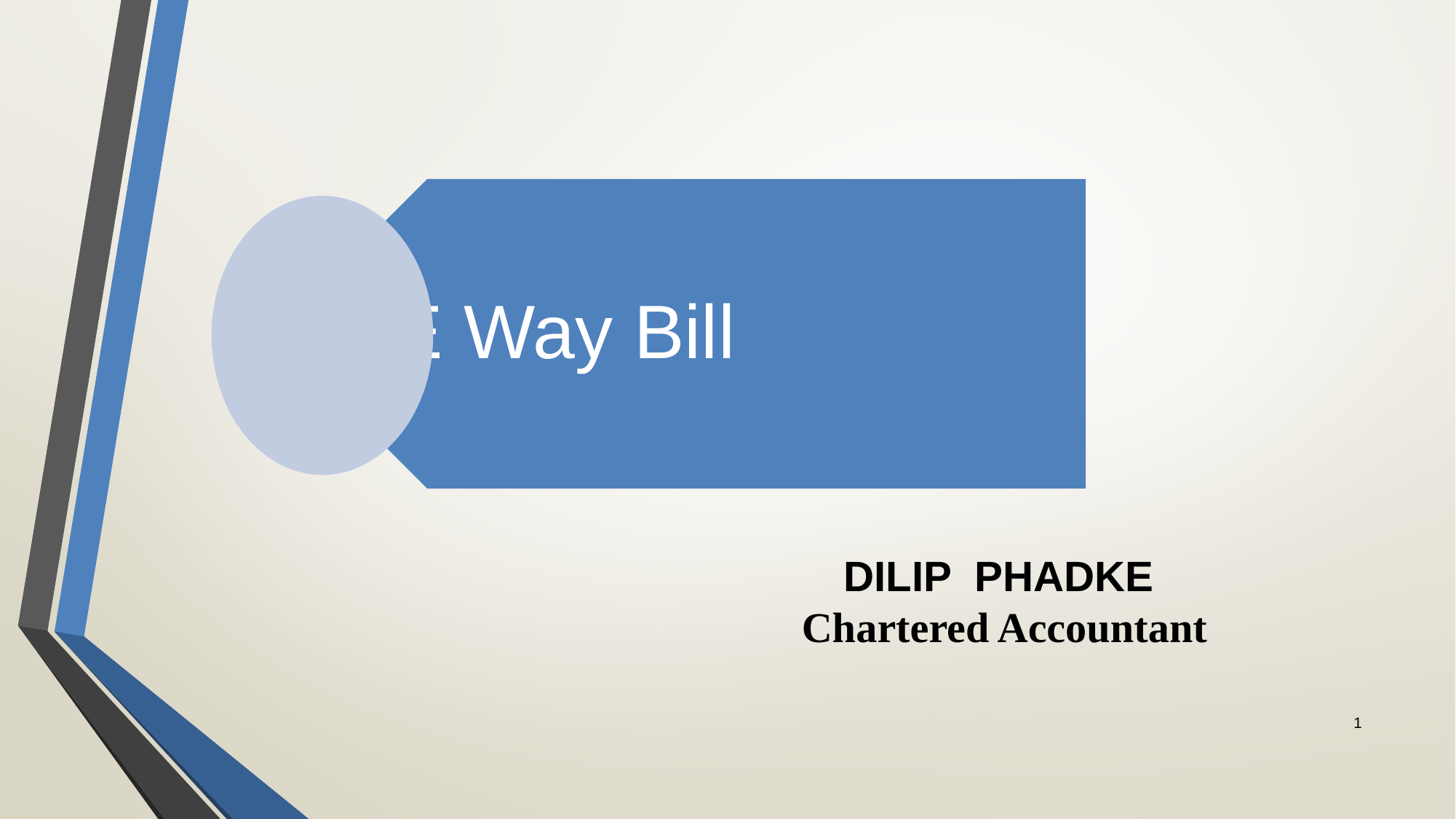

E Way Bill

DILIP  PHADKE
Chartered Accountant
1